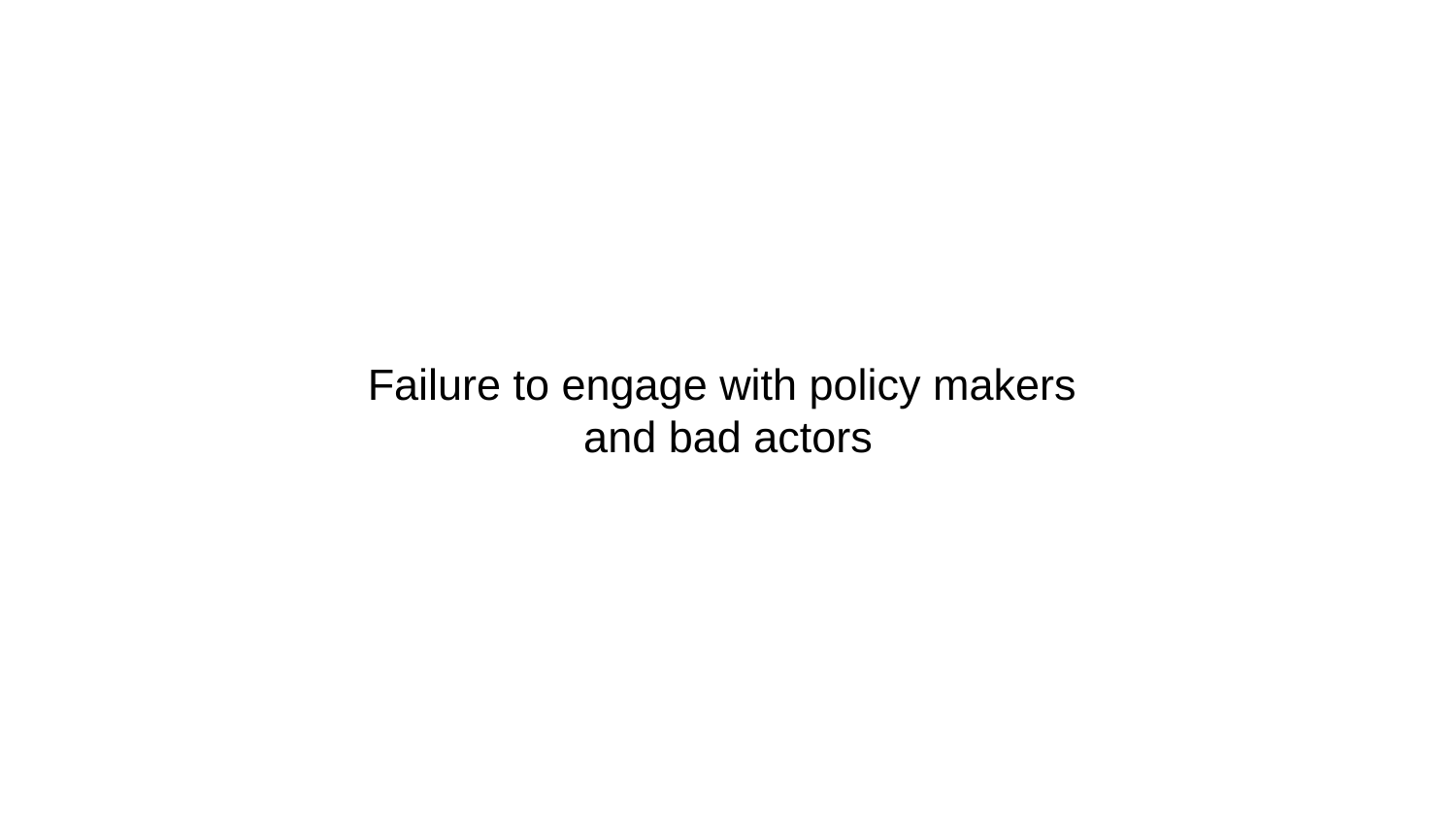

# Failure to engage with policy makers
and bad actors